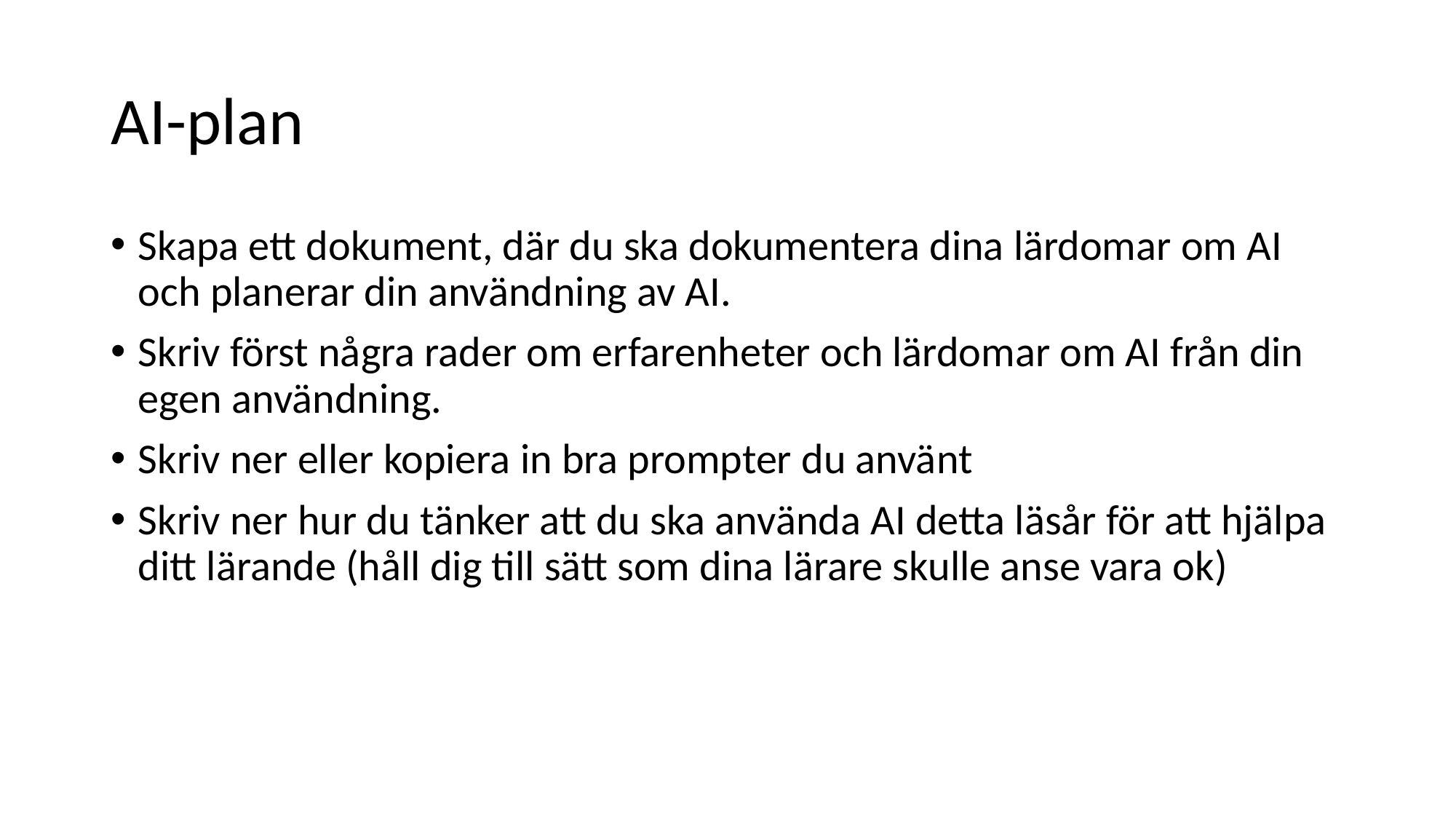

# AI-plan
Skapa ett dokument, där du ska dokumentera dina lärdomar om AI och planerar din användning av AI.
Skriv först några rader om erfarenheter och lärdomar om AI från din egen användning.
Skriv ner eller kopiera in bra prompter du använt
Skriv ner hur du tänker att du ska använda AI detta läsår för att hjälpa ditt lärande (håll dig till sätt som dina lärare skulle anse vara ok)